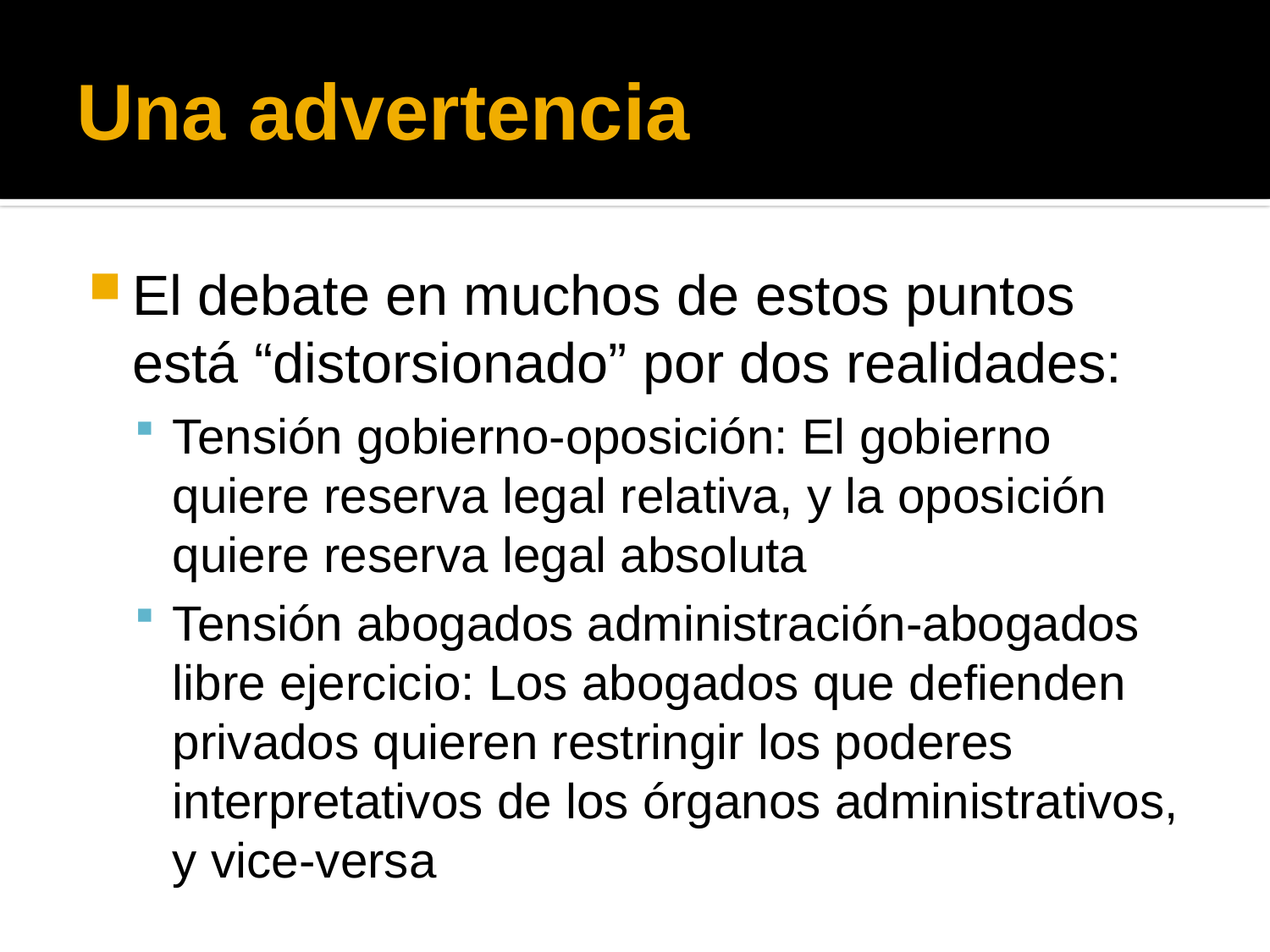

# Una advertencia
El debate en muchos de estos puntos está “distorsionado” por dos realidades:
Tensión gobierno-oposición: El gobierno quiere reserva legal relativa, y la oposición quiere reserva legal absoluta
Tensión abogados administración-abogados libre ejercicio: Los abogados que defienden privados quieren restringir los poderes interpretativos de los órganos administrativos, y vice-versa